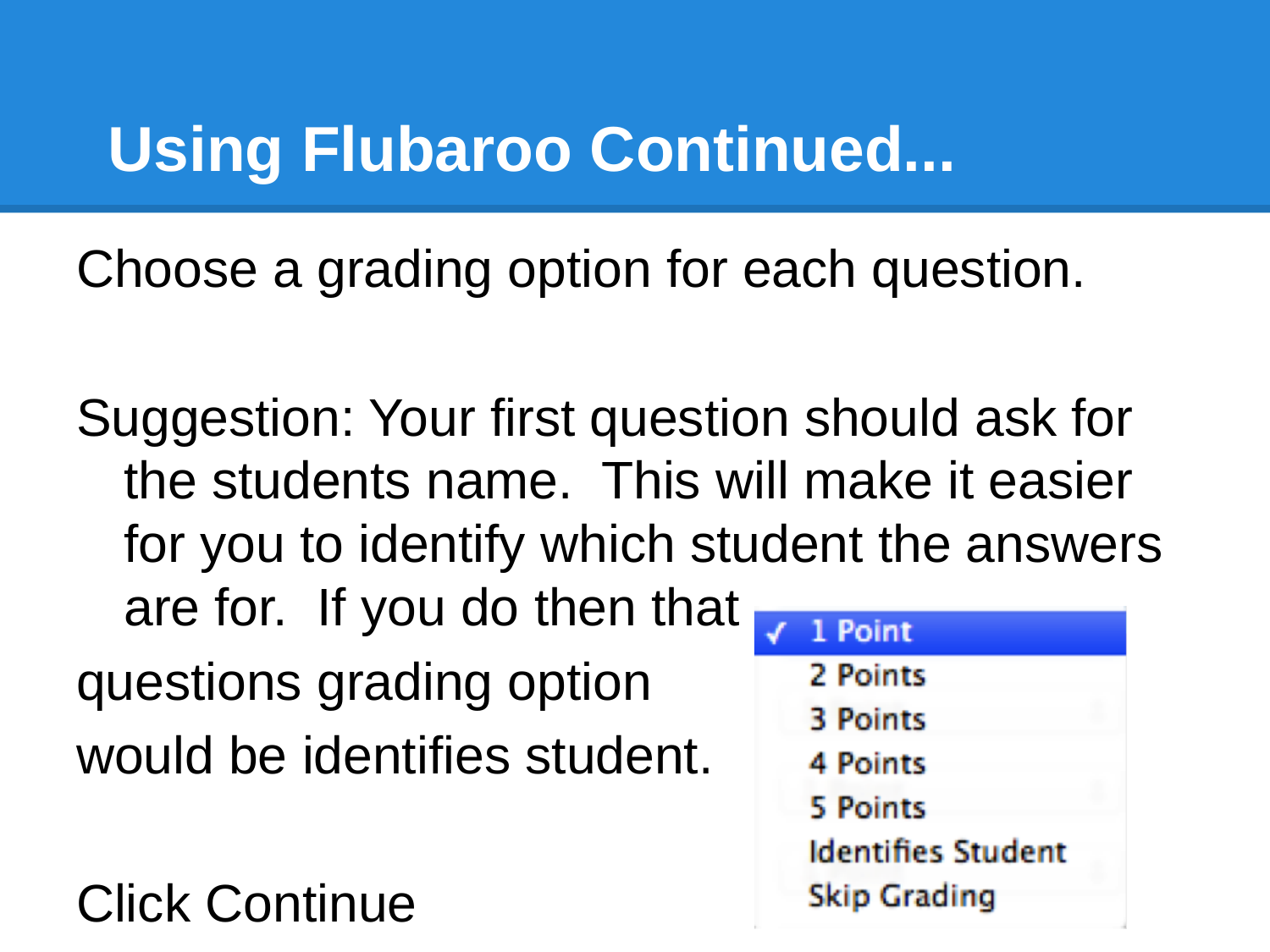

# Using Flubaroo Continued...
Choose a grading option for each question.

Suggestion: Your first question should ask for the students name.  This will make it easier for you to identify which student the answers are for.  If you do then that
questions grading option
would be identifies student.

Click Continue